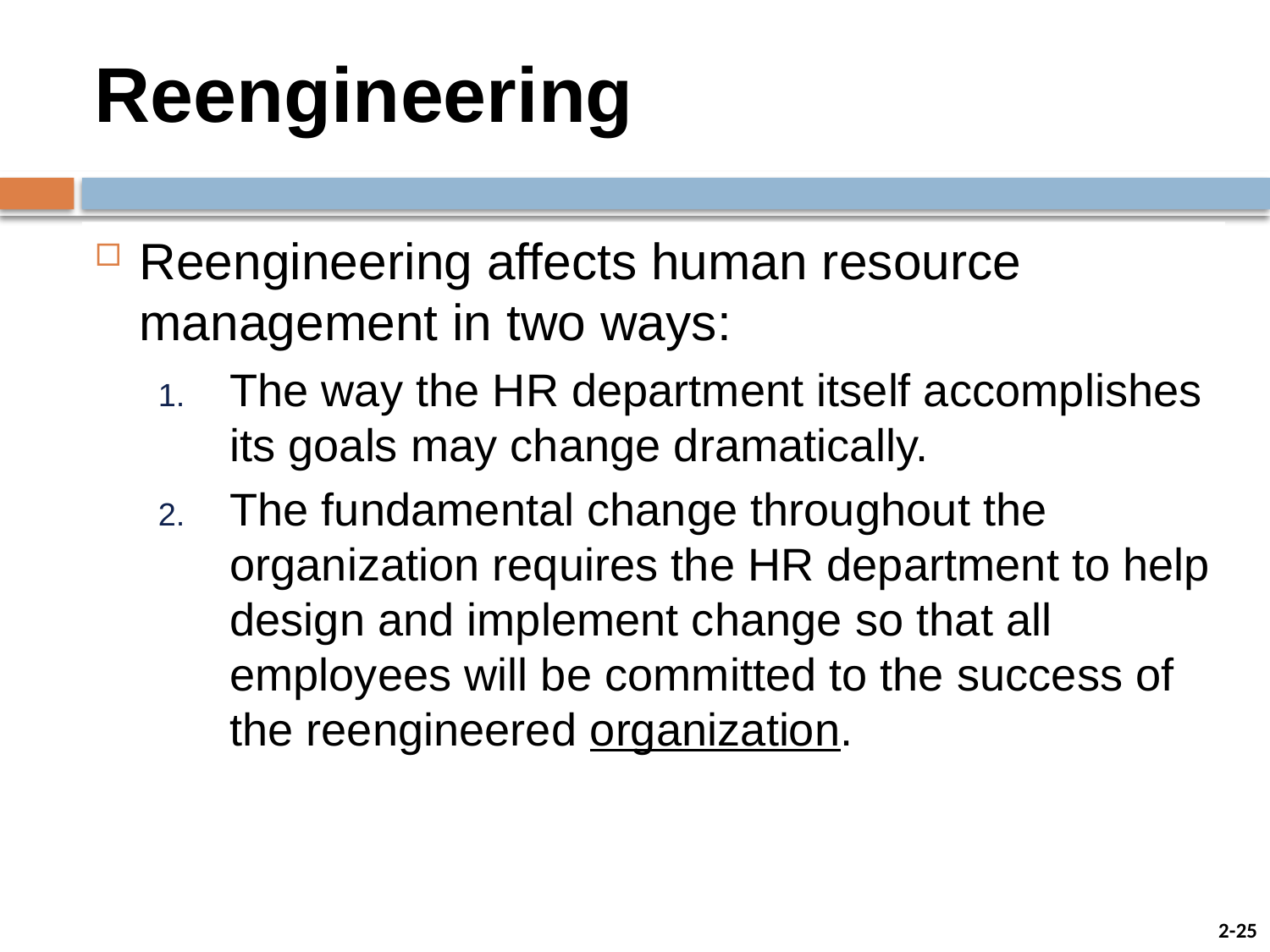

# Reengineering
Reengineering affects human resource management in two ways:
The way the HR department itself accomplishes its goals may change dramatically.
The fundamental change throughout the organization requires the HR department to help design and implement change so that all employees will be committed to the success of the reengineered organization.